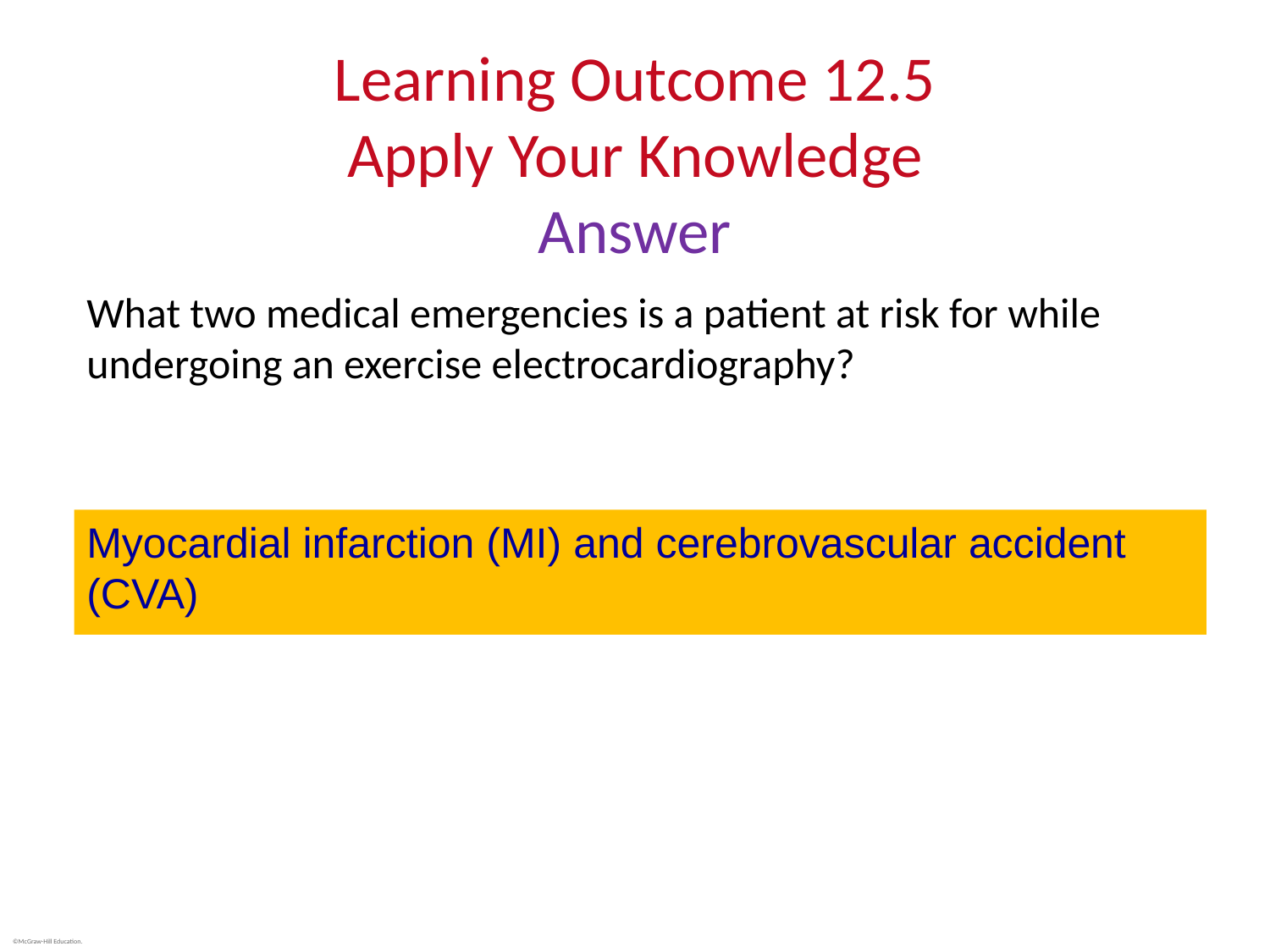

# Learning Outcome 12.5 Apply Your Knowledge Answer
What two medical emergencies is a patient at risk for while undergoing an exercise electrocardiography?
Myocardial infarction (MI) and cerebrovascular accident (CVA)